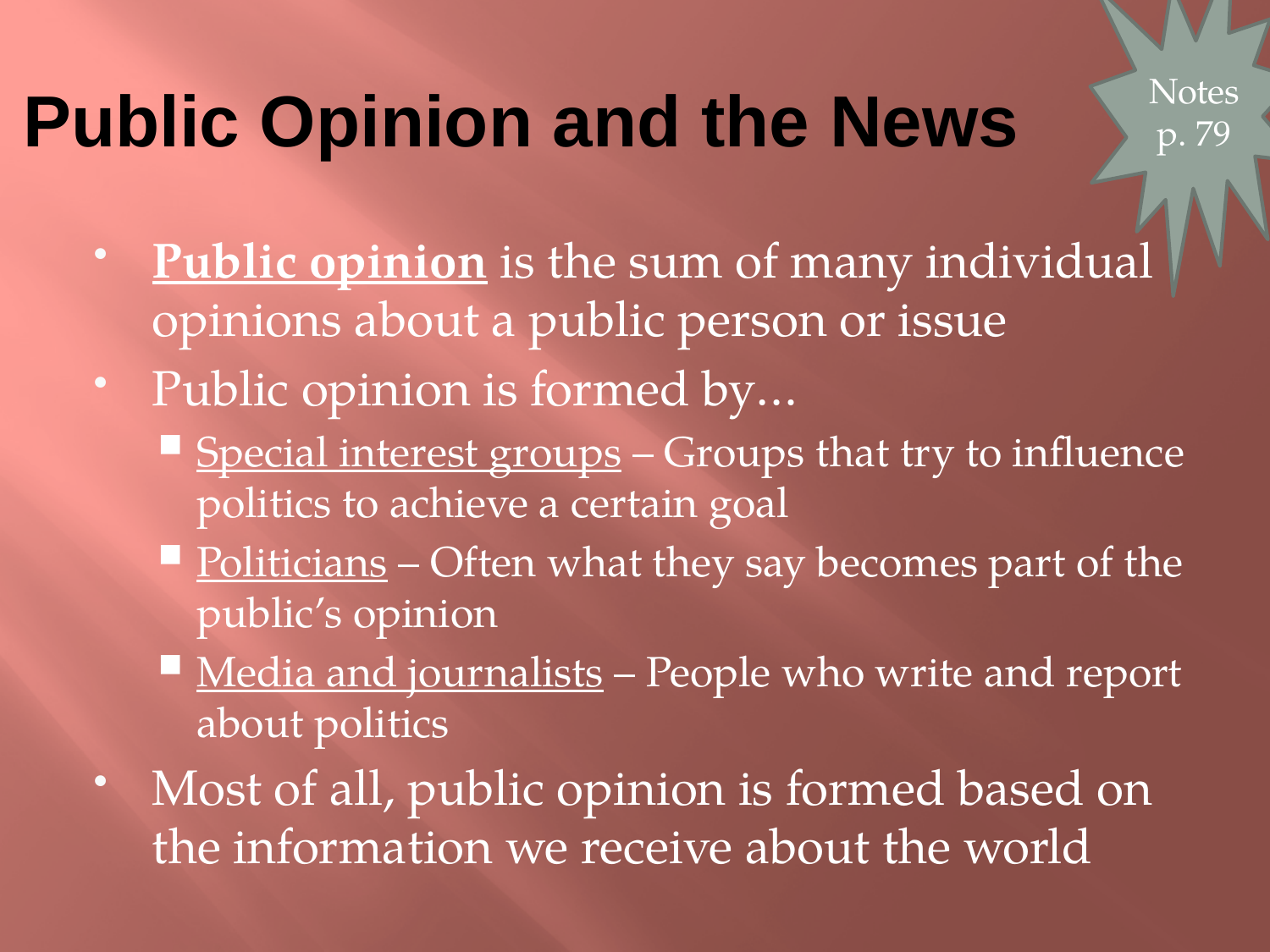

Notes
p. 79
# Public Opinion and the News
Public opinion is the sum of many individual opinions about a public person or issue
Public opinion is formed by…
Special interest groups – Groups that try to influence politics to achieve a certain goal
Politicians – Often what they say becomes part of the public’s opinion
Media and journalists – People who write and report about politics
Most of all, public opinion is formed based on the information we receive about the world